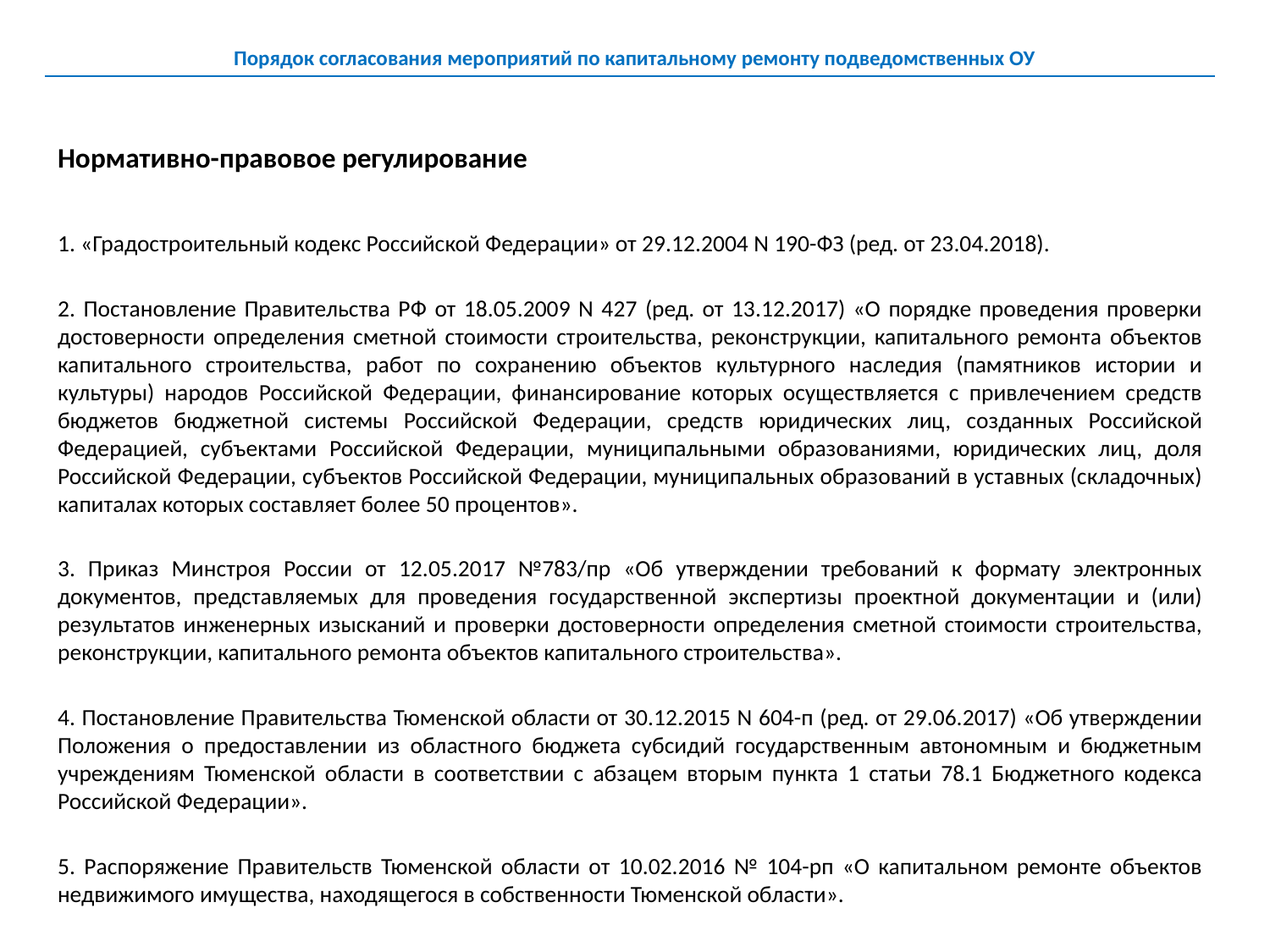

# Порядок согласования мероприятий по капитальному ремонту подведомственных ОУ
Нормативно-правовое регулирование

1. «Градостроительный кодекс Российской Федерации» от 29.12.2004 N 190-ФЗ (ред. от 23.04.2018).

2. Постановление Правительства РФ от 18.05.2009 N 427 (ред. от 13.12.2017) «О порядке проведения проверки достоверности определения сметной стоимости строительства, реконструкции, капитального ремонта объектов капитального строительства, работ по сохранению объектов культурного наследия (памятников истории и культуры) народов Российской Федерации, финансирование которых осуществляется с привлечением средств бюджетов бюджетной системы Российской Федерации, средств юридических лиц, созданных Российской Федерацией, субъектами Российской Федерации, муниципальными образованиями, юридических лиц, доля Российской Федерации, субъектов Российской Федерации, муниципальных образований в уставных (складочных) капиталах которых составляет более 50 процентов».

3. Приказ Минстроя России от 12.05.2017 №783/пр «Об утверждении требований к формату электронных документов, представляемых для проведения государственной экспертизы проектной документации и (или) результатов инженерных изысканий и проверки достоверности определения сметной стоимости строительства, реконструкции, капитального ремонта объектов капитального строительства».

4. Постановление Правительства Тюменской области от 30.12.2015 N 604-п (ред. от 29.06.2017) «Об утверждении Положения о предоставлении из областного бюджета субсидий государственным автономным и бюджетным учреждениям Тюменской области в соответствии с абзацем вторым пункта 1 статьи 78.1 Бюджетного кодекса Российской Федерации».

5. Распоряжение Правительств Тюменской области от 10.02.2016 № 104-рп «О капитальном ремонте объектов недвижимого имущества, находящегося в собственности Тюменской области».